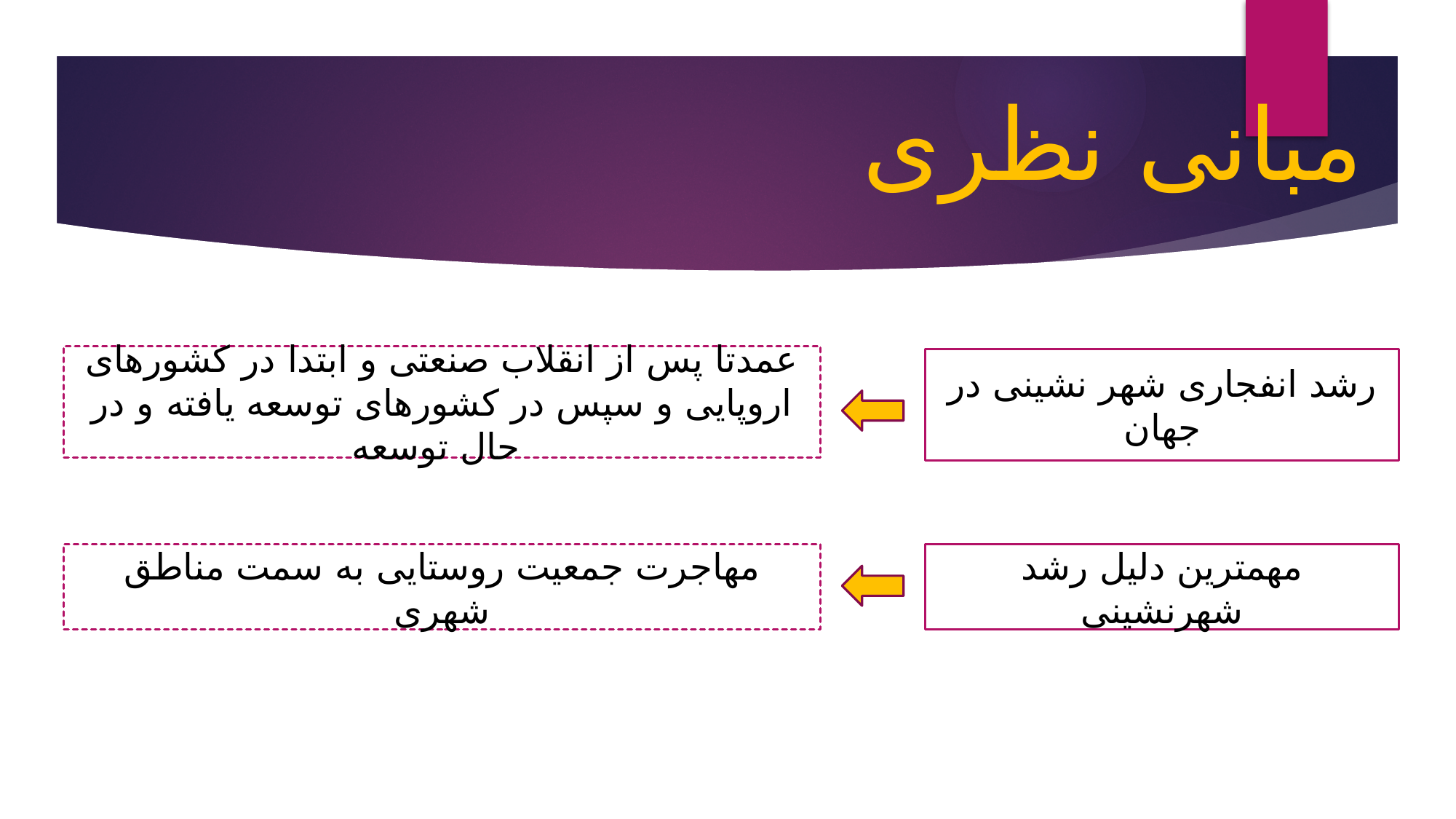

مبانی نظری
عمدتا پس از انقلاب صنعتی و ابتدا در کشورهای اروپایی و سپس در کشورهای توسعه یافته و در حال توسعه
رشد انفجاری شهر نشینی در جهان

مهاجرت جمعیت روستایی به سمت مناطق شهری
مهمترین دلیل رشد شهرنشینی